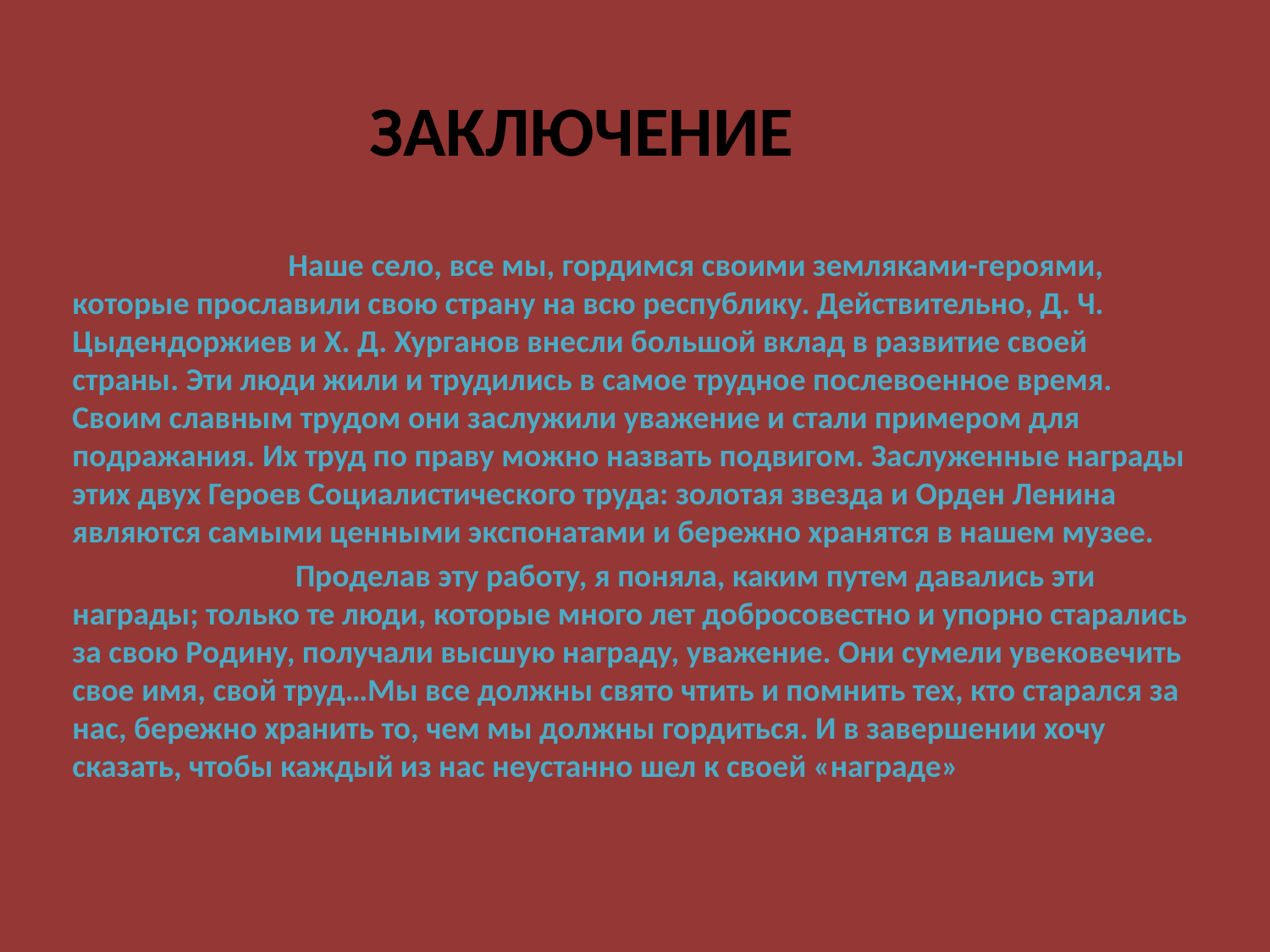

# Заключение

                              Наше село, все мы, гордимся своими земляками-героями, которые прославили свою страну на всю республику. Действительно, Д. Ч. Цыдендоржиев и Х. Д. Хурганов внесли большой вклад в развитие своей страны. Эти люди жили и трудились в самое трудное послевоенное время. Своим славным трудом они заслужили уважение и стали примером для подражания. Их труд по праву можно назвать подвигом. Заслуженные награды этих двух Героев Социалистического труда: золотая звезда и Орден Ленина являются самыми ценными экспонатами и бережно хранятся в нашем музее.
                               Проделав эту работу, я поняла, каким путем давались эти награды; только те люди, которые много лет добросовестно и упорно старались за свою Родину, получали высшую награду, уважение. Они сумели увековечить свое имя, свой труд…Мы все должны свято чтить и помнить тех, кто старался за нас, бережно хранить то, чем мы должны гордиться. И в завершении хочу сказать, чтобы каждый из нас неустанно шел к своей «награде»